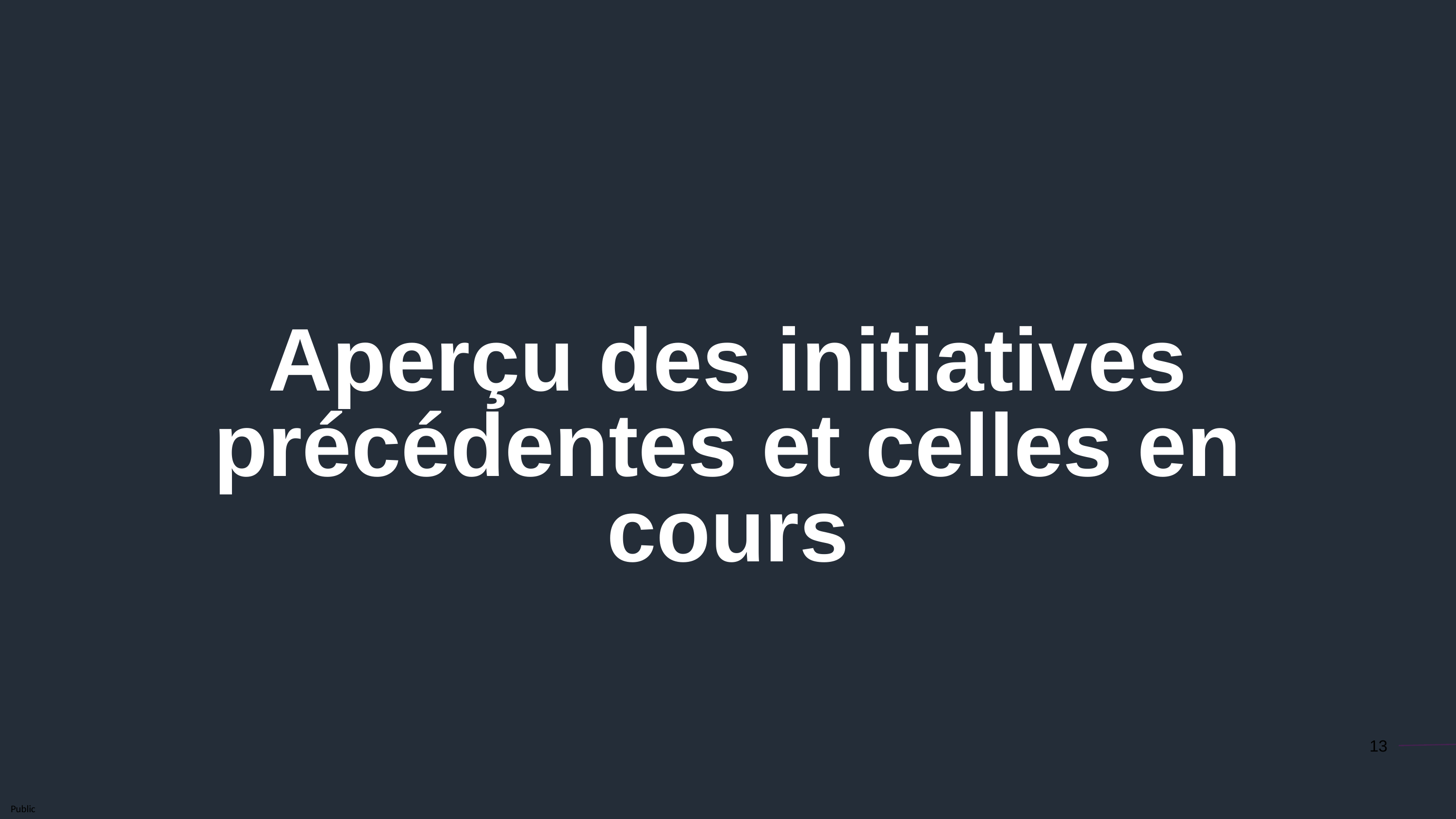

Aperçu des initiatives précédentes et celles en cours